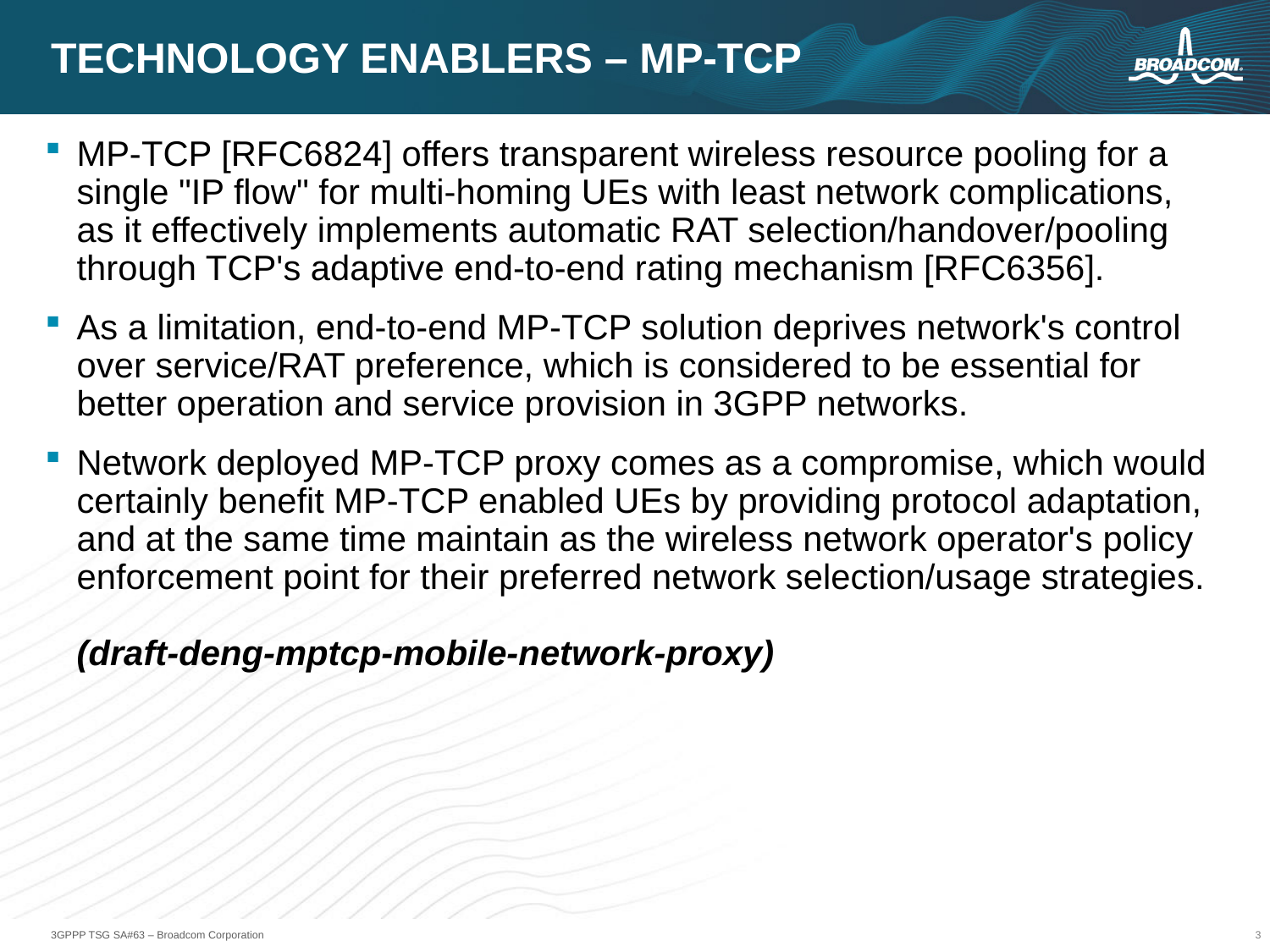

# Technology enablers – MP-TCP
MP-TCP [RFC6824] offers transparent wireless resource pooling for a single "IP flow" for multi-homing UEs with least network complications, as it effectively implements automatic RAT selection/handover/pooling through TCP's adaptive end-to-end rating mechanism [RFC6356].
As a limitation, end-to-end MP-TCP solution deprives network's control over service/RAT preference, which is considered to be essential for better operation and service provision in 3GPP networks.
Network deployed MP-TCP proxy comes as a compromise, which would certainly benefit MP-TCP enabled UEs by providing protocol adaptation, and at the same time maintain as the wireless network operator's policy enforcement point for their preferred network selection/usage strategies.
(draft-deng-mptcp-mobile-network-proxy)